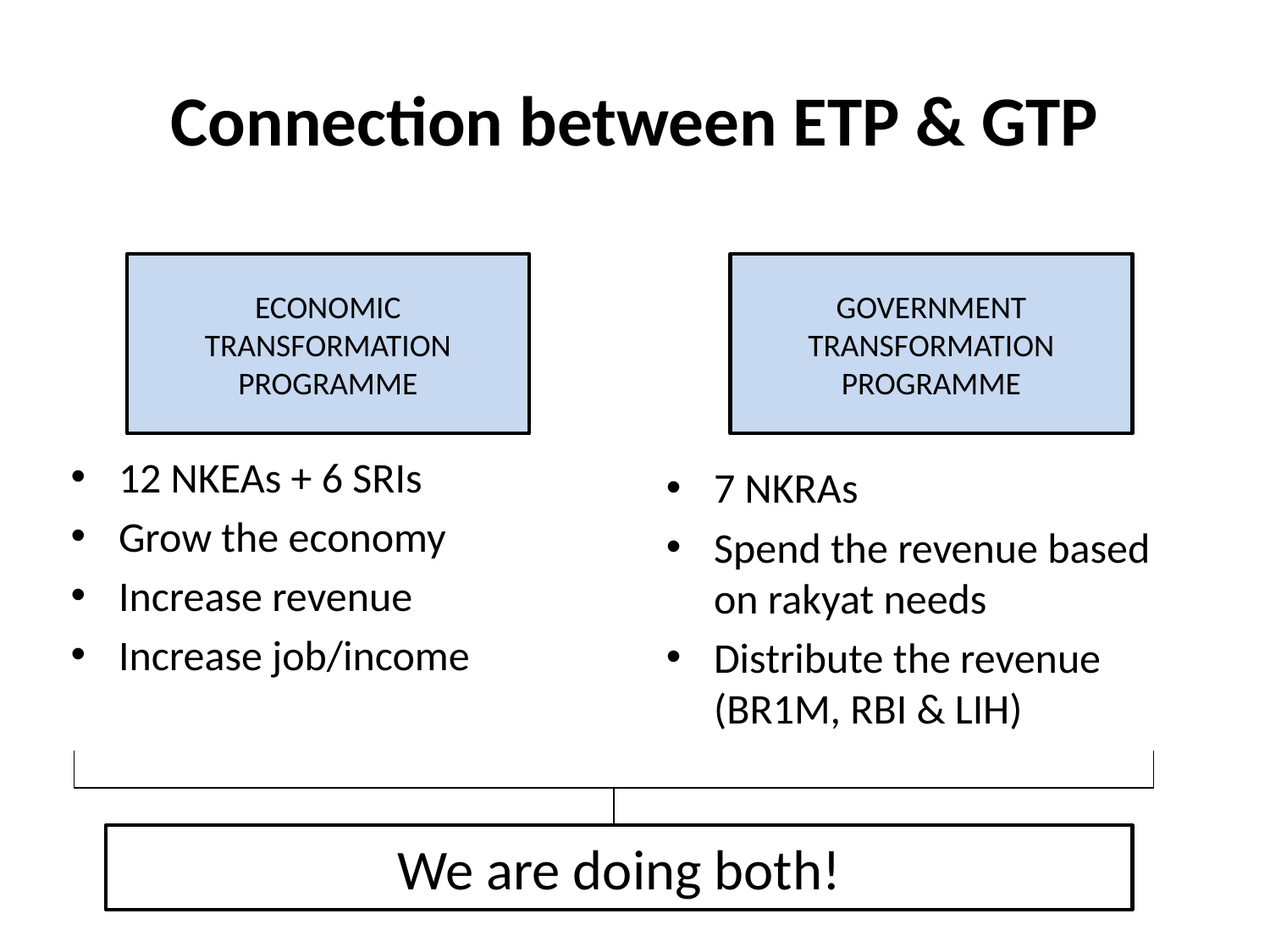

# Connection between ETP & GTP

12 NKEAs + 6 SRIs
Grow the economy
Increase revenue
Increase job/income

7 NKRAs
Spend the revenue based on rakyat needs
Distribute the revenue (BR1M, RBI & LIH)

ECONOMIC TRANSFORMATION PROGRAMME
GOVERNMENT TRANSFORMATION PROGRAMME
We are doing both!